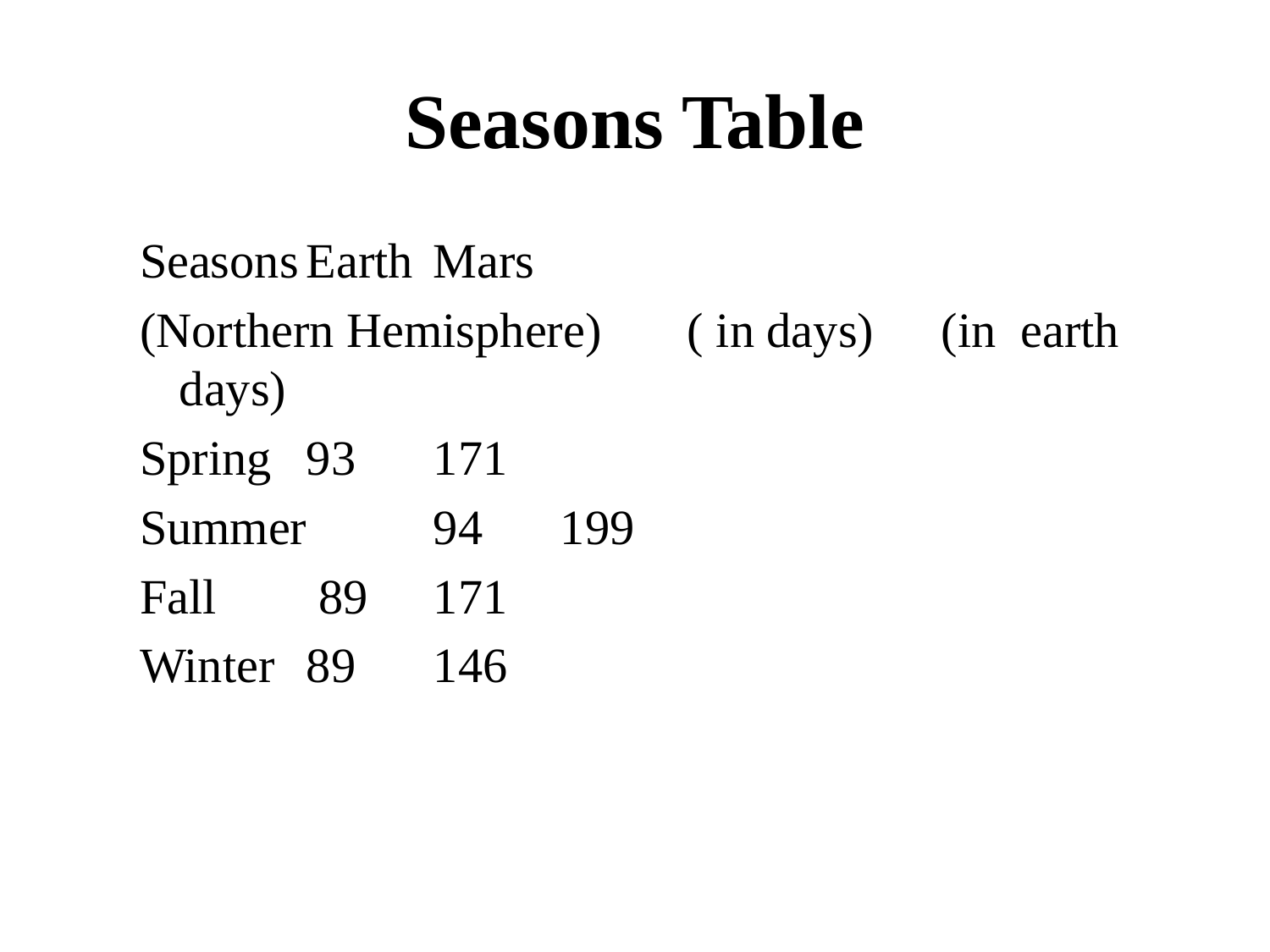

# Seasons Table
Seasons	Earth	Mars
(Northern Hemisphere)	( in days)	(in  earth days)
Spring 	93	171
Summer 	94	199
Fall	 89	171
Winter	89 	146